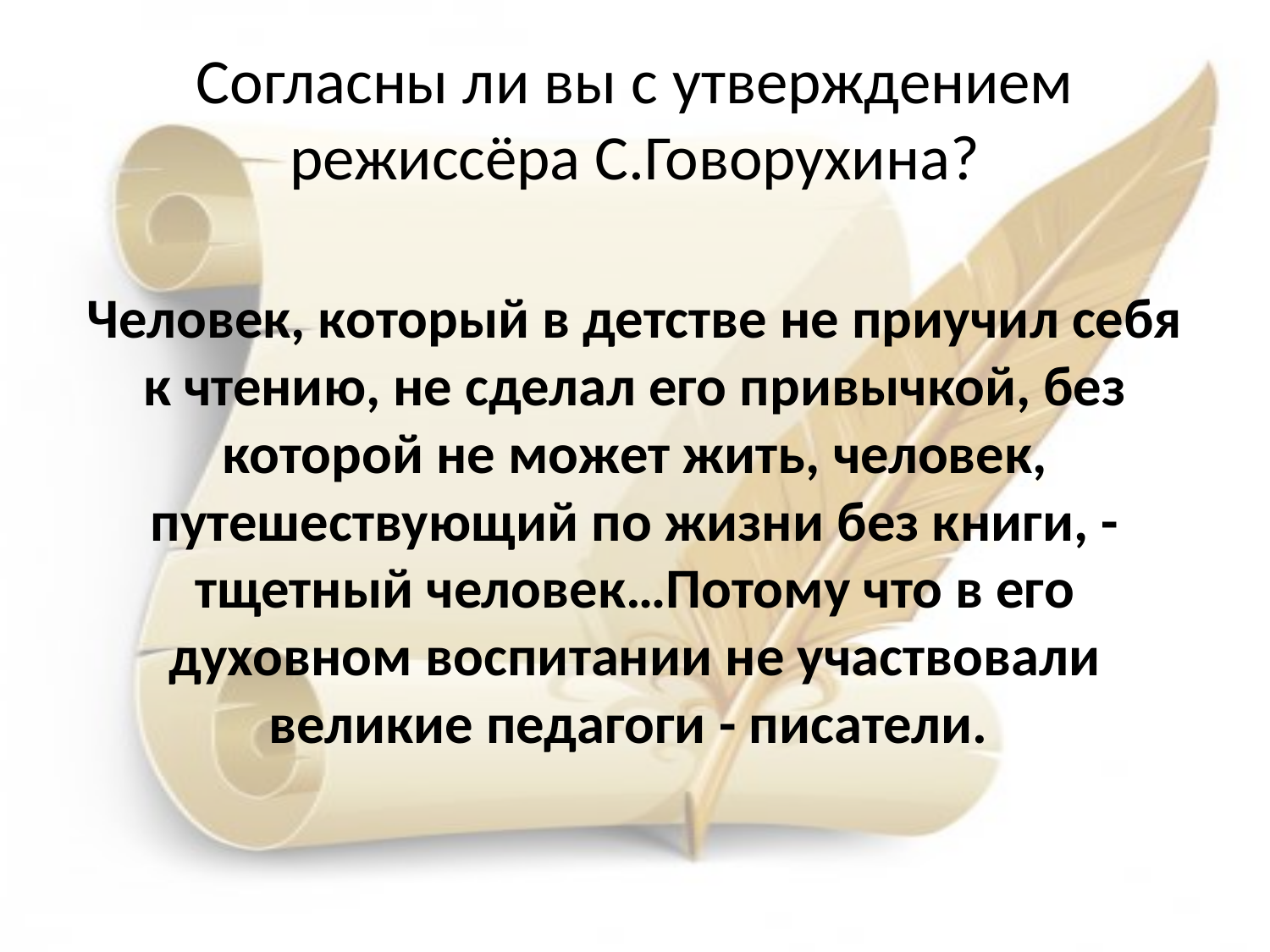

# Согласны ли вы с утверждением режиссёра С.Говорухина?

Человек, который в детстве не приучил себя к чтению, не сделал его привычкой, без которой не может жить, человек, путешествующий по жизни без книги, - тщетный человек…Потому что в его духовном воспитании не участвовали великие педагоги - писатели.